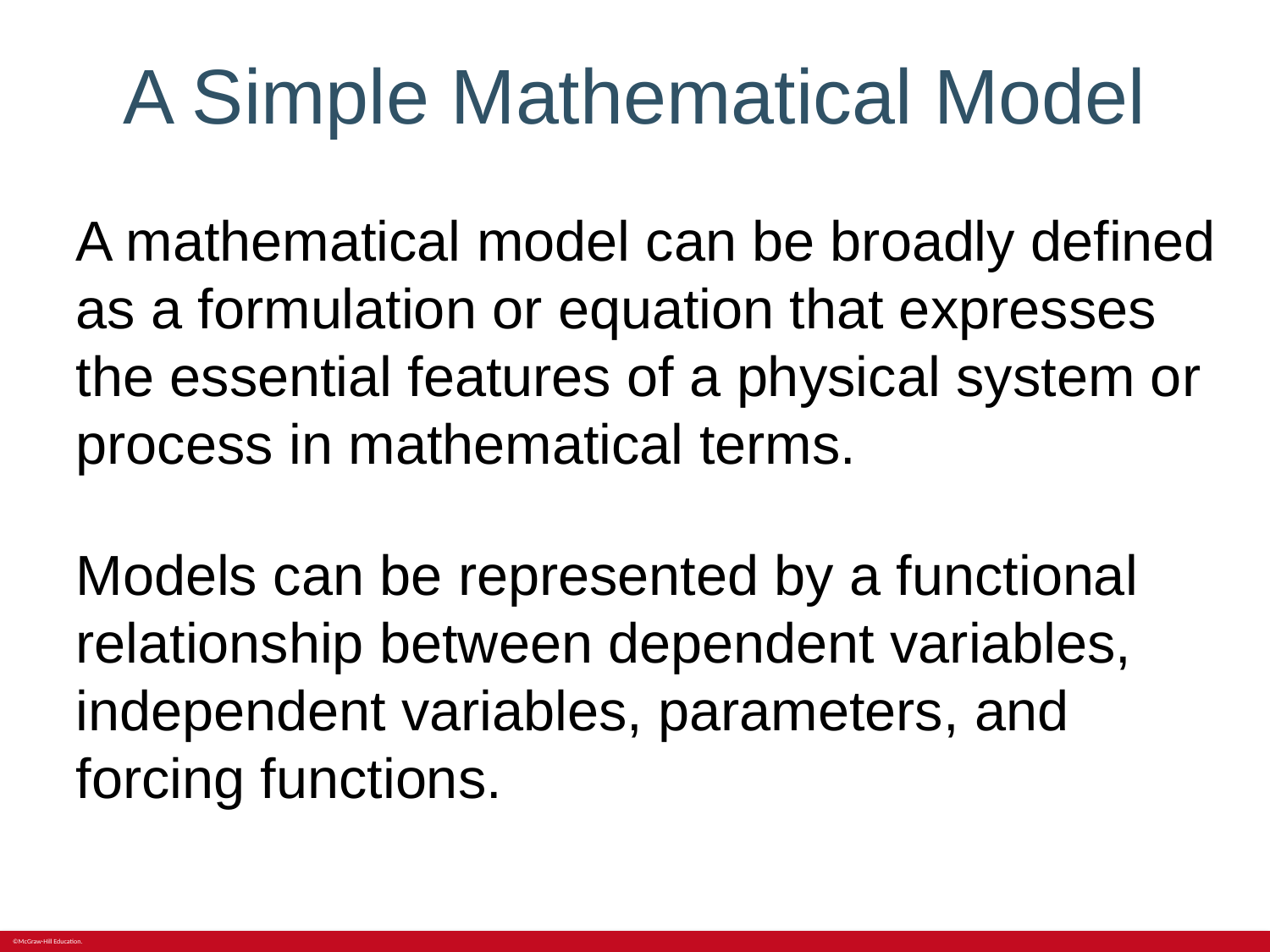

# A Simple Mathematical Model
A mathematical model can be broadly defined as a formulation or equation that expresses the essential features of a physical system or process in mathematical terms.
Models can be represented by a functional relationship between dependent variables, independent variables, parameters, and forcing functions.